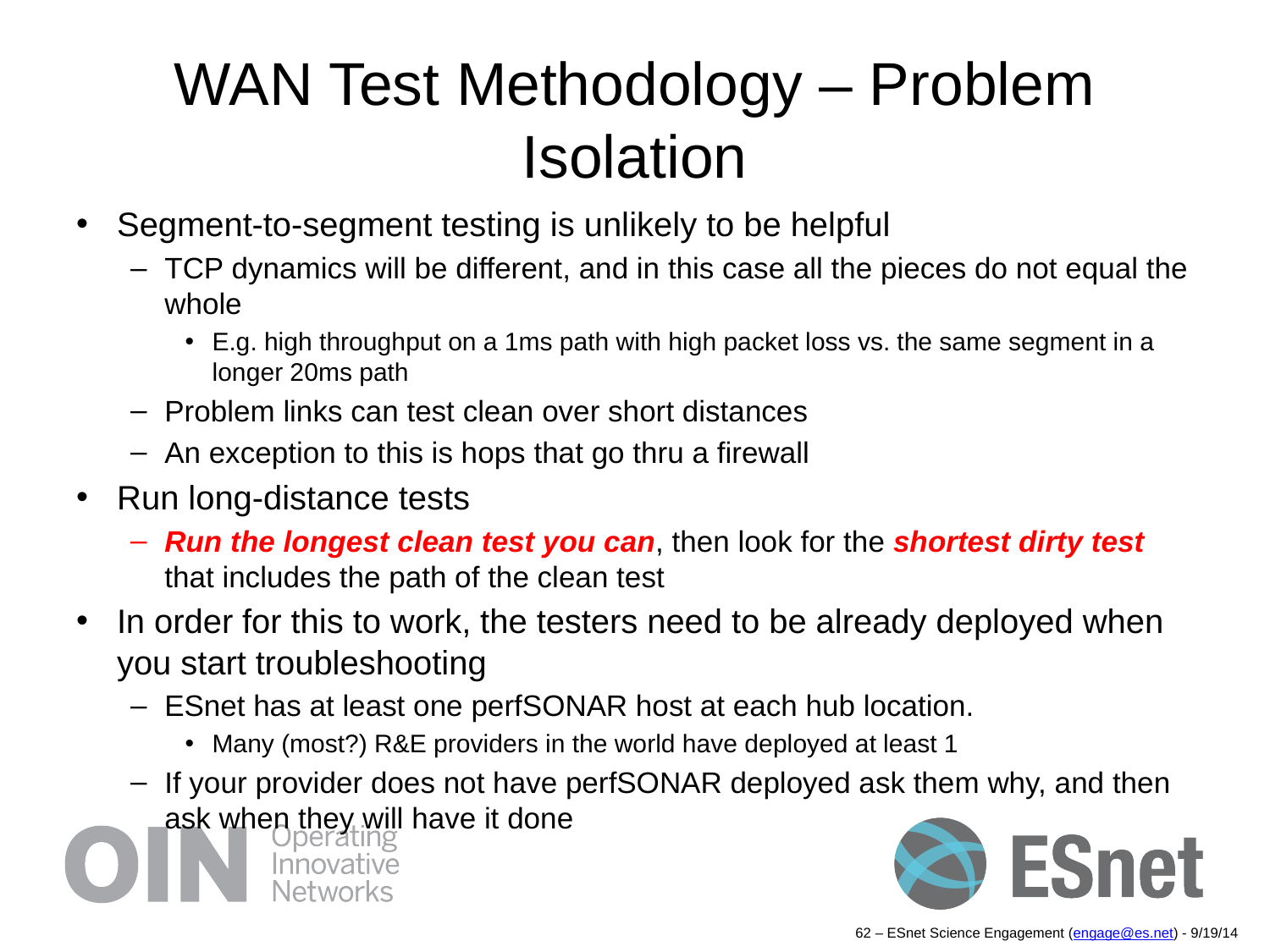

# WAN Test Methodology – Problem Isolation
Segment-to-segment testing is unlikely to be helpful
TCP dynamics will be different, and in this case all the pieces do not equal the whole
E.g. high throughput on a 1ms path with high packet loss vs. the same segment in a longer 20ms path
Problem links can test clean over short distances
An exception to this is hops that go thru a firewall
Run long-distance tests
Run the longest clean test you can, then look for the shortest dirty test that includes the path of the clean test
In order for this to work, the testers need to be already deployed when you start troubleshooting
ESnet has at least one perfSONAR host at each hub location.
Many (most?) R&E providers in the world have deployed at least 1
If your provider does not have perfSONAR deployed ask them why, and then ask when they will have it done
62 – ESnet Science Engagement (engage@es.net) - 9/19/14